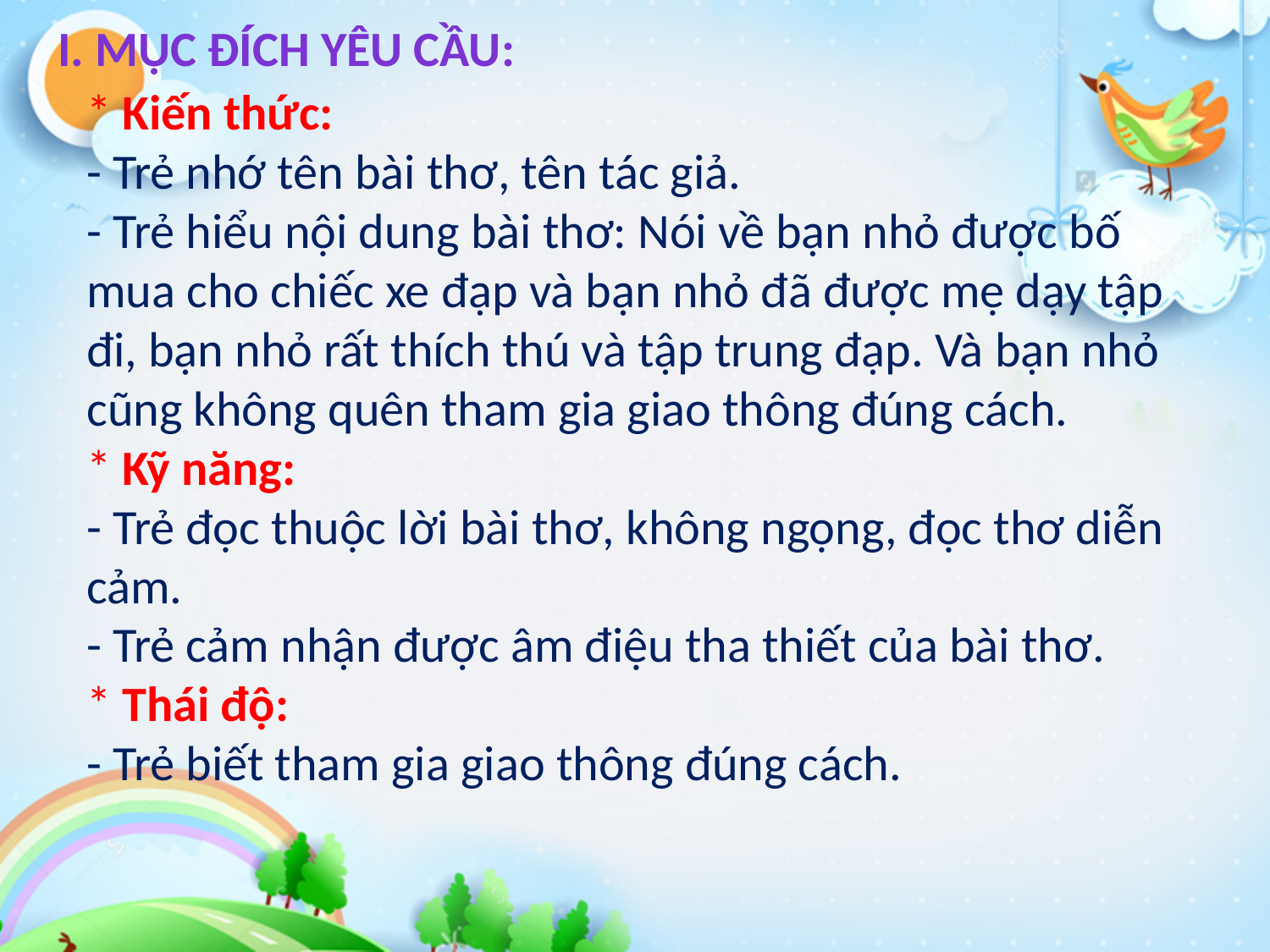

I. Mục đích yêu cầu:
* Kiến thức:
- Trẻ nhớ tên bài thơ, tên tác giả.
- Trẻ hiểu nội dung bài thơ: Nói về bạn nhỏ được bố mua cho chiếc xe đạp và bạn nhỏ đã được mẹ dạy tập đi, bạn nhỏ rất thích thú và tập trung đạp. Và bạn nhỏ cũng không quên tham gia giao thông đúng cách.
* Kỹ năng:
- Trẻ đọc thuộc lời bài thơ, không ngọng, đọc thơ diễn cảm.
- Trẻ cảm nhận được âm điệu tha thiết của bài thơ.
* Thái độ:
- Trẻ biết tham gia giao thông đúng cách.